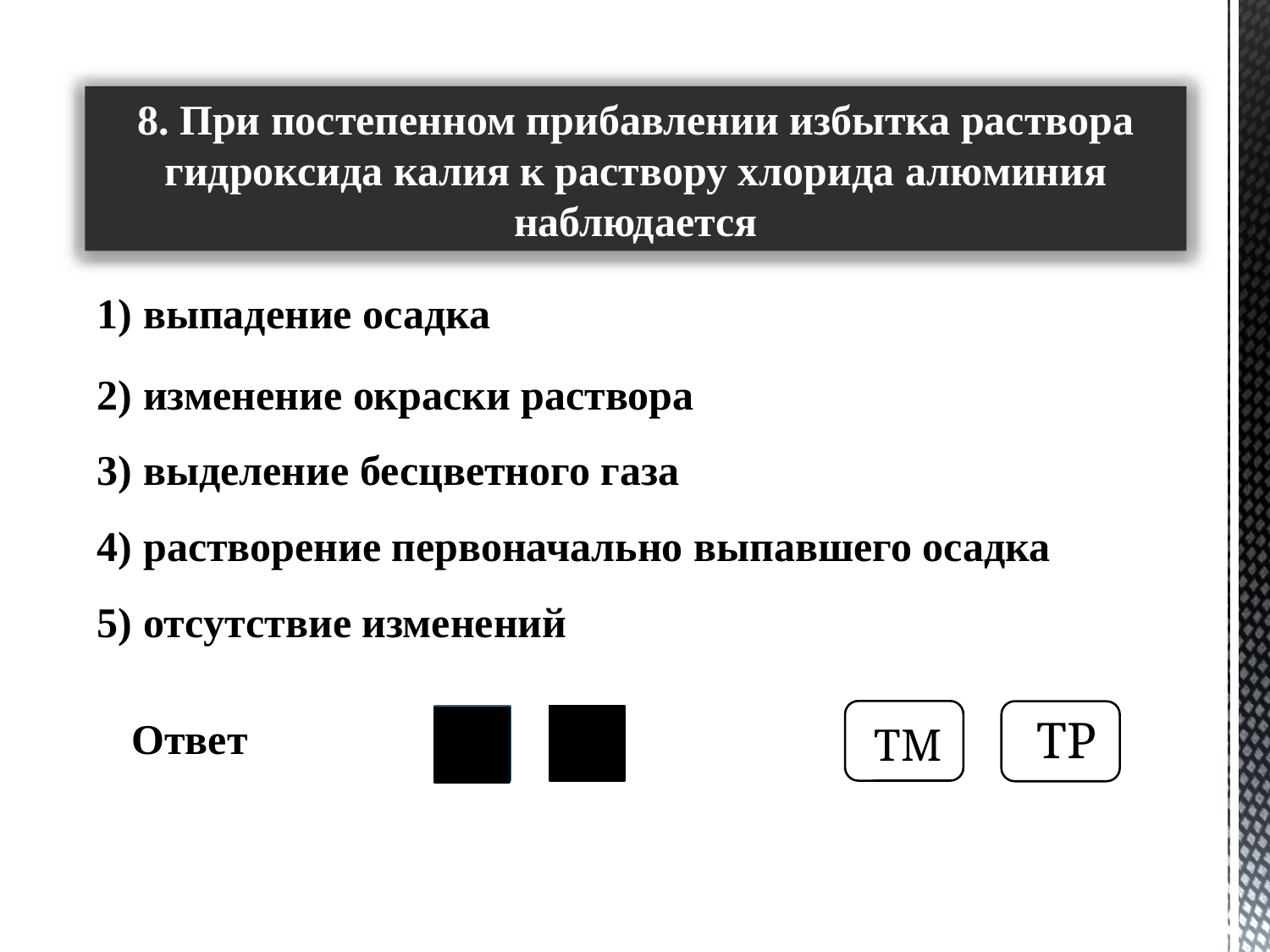

8. При постепенном прибавлении избытка раствора гидроксида калия к раствору хлорида алюминия наблюдается
1) выпадение осадка

2) изменение окраски раствора
3) выделение бесцветного газа
4) растворение первоначально выпавшего осадка
5) отсутствие изменений
ТМ
ТР
   Ответ
1

4